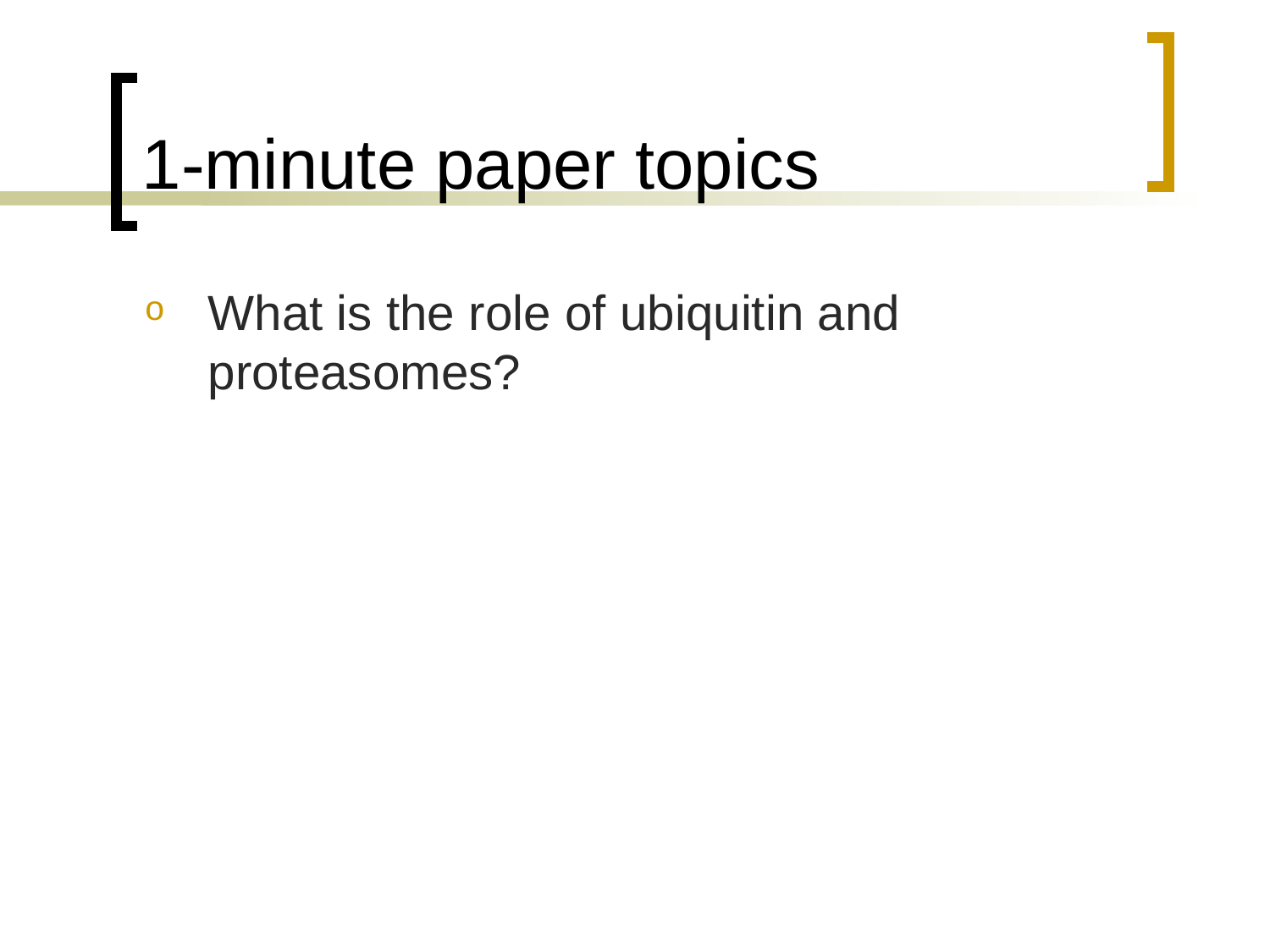

# 1-minute paper topics
What is the role of ubiquitin and proteasomes?